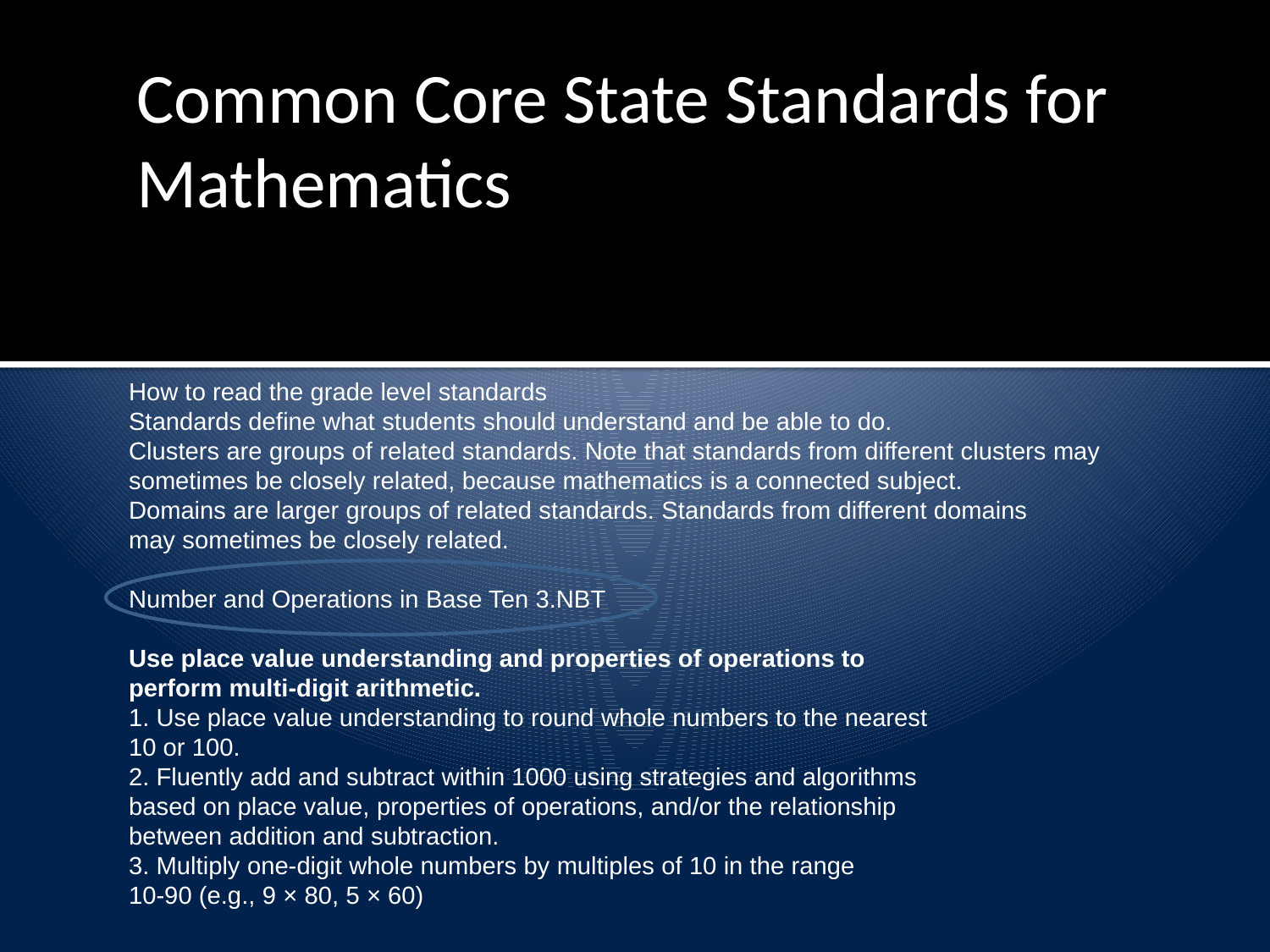

Common Core State Standards for
Mathematics
How to read the grade level standards
Standards define what students should understand and be able to do.
Clusters are groups of related standards. Note that standards from different clusters may sometimes be closely related, because mathematics is a connected subject.
Domains are larger groups of related standards. Standards from different domains
may sometimes be closely related.

Number and Operations in Base Ten 3.NBT

Use place value understanding and properties of operations to
perform multi-digit arithmetic.
1. Use place value understanding to round whole numbers to the nearest
10 or 100.
2. Fluently add and subtract within 1000 using strategies and algorithms
based on place value, properties of operations, and/or the relationship
between addition and subtraction.
3. Multiply one-digit whole numbers by multiples of 10 in the range
10-90 (e.g., 9 × 80, 5 × 60)